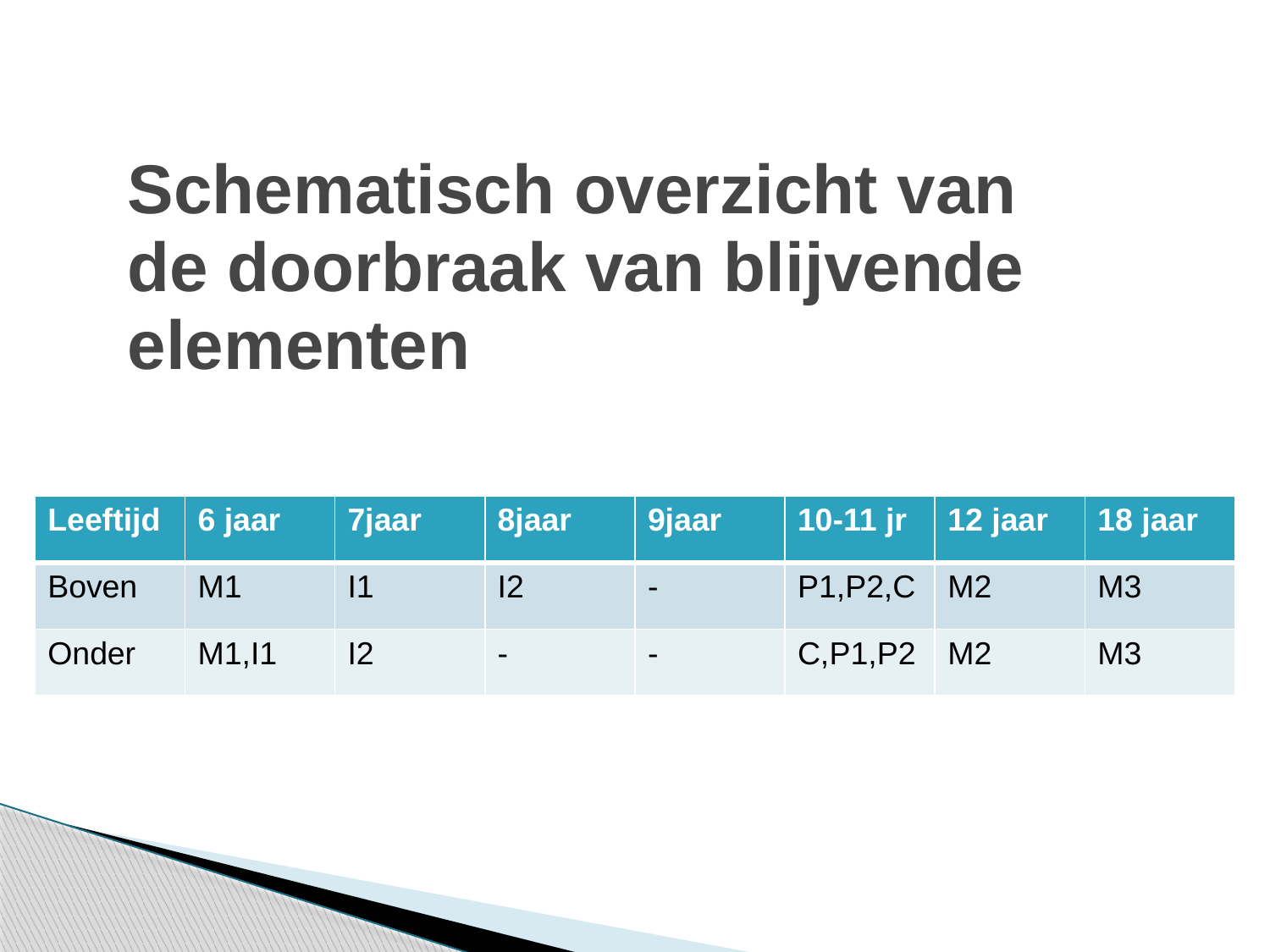

# Schematisch overzicht van de doorbraak van blijvende elementen
| Leeftijd | 6 jaar | 7jaar | 8jaar | 9jaar | 10-11 jr | 12 jaar | 18 jaar |
| --- | --- | --- | --- | --- | --- | --- | --- |
| Boven | M1 | I1 | I2 | - | P1,P2,C | M2 | M3 |
| Onder | M1,I1 | I2 | - | - | C,P1,P2 | M2 | M3 |